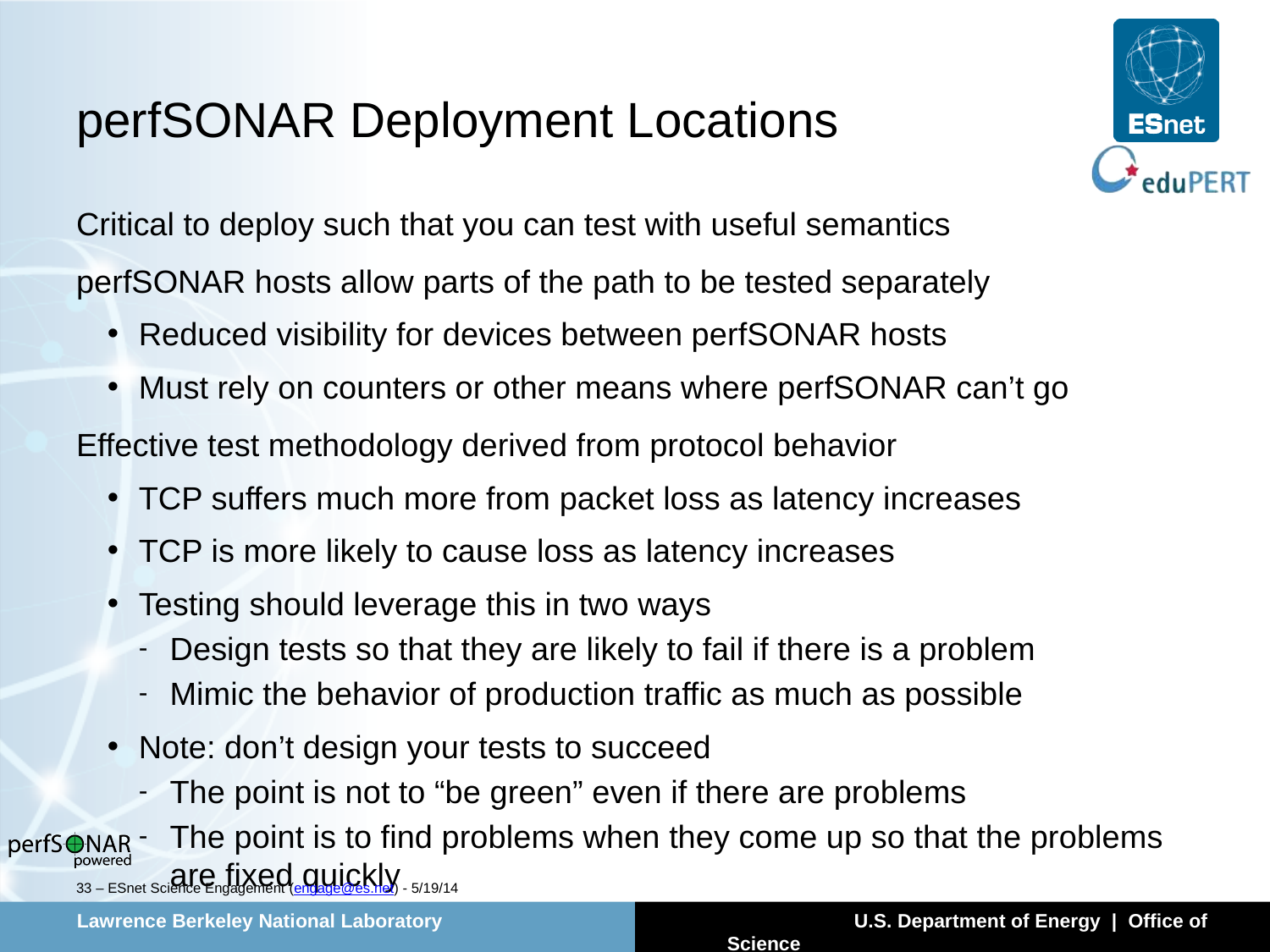

# perfSONAR Deployment Locations
Critical to deploy such that you can test with useful semantics
perfSONAR hosts allow parts of the path to be tested separately
Reduced visibility for devices between perfSONAR hosts
Must rely on counters or other means where perfSONAR can’t go
Effective test methodology derived from protocol behavior
TCP suffers much more from packet loss as latency increases
TCP is more likely to cause loss as latency increases
Testing should leverage this in two ways
Design tests so that they are likely to fail if there is a problem
Mimic the behavior of production traffic as much as possible
Note: don’t design your tests to succeed
The point is not to “be green” even if there are problems
The point is to find problems when they come up so that the problems are fixed quickly
33 – ESnet Science Engagement (engage@es.net) - 5/19/14